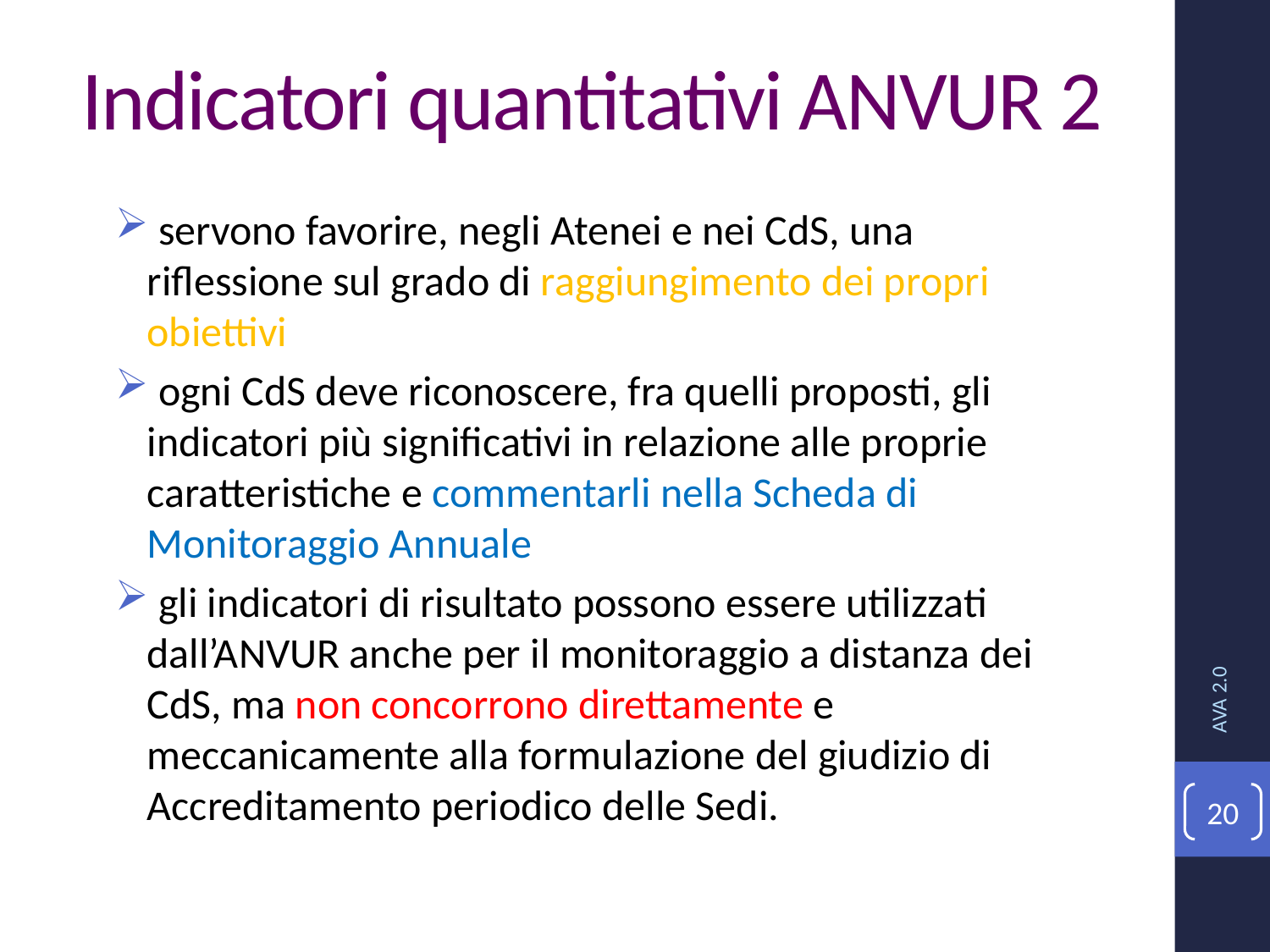

# Indicatori quantitativi ANVUR 2
 servono favorire, negli Atenei e nei CdS, una riflessione sul grado di raggiungimento dei propri obiettivi
 ogni CdS deve riconoscere, fra quelli proposti, gli indicatori più significativi in relazione alle proprie caratteristiche e commentarli nella Scheda di Monitoraggio Annuale
 gli indicatori di risultato possono essere utilizzati dall’ANVUR anche per il monitoraggio a distanza dei CdS, ma non concorrono direttamente e meccanicamente alla formulazione del giudizio di Accreditamento periodico delle Sedi.
AVA 2.0
20